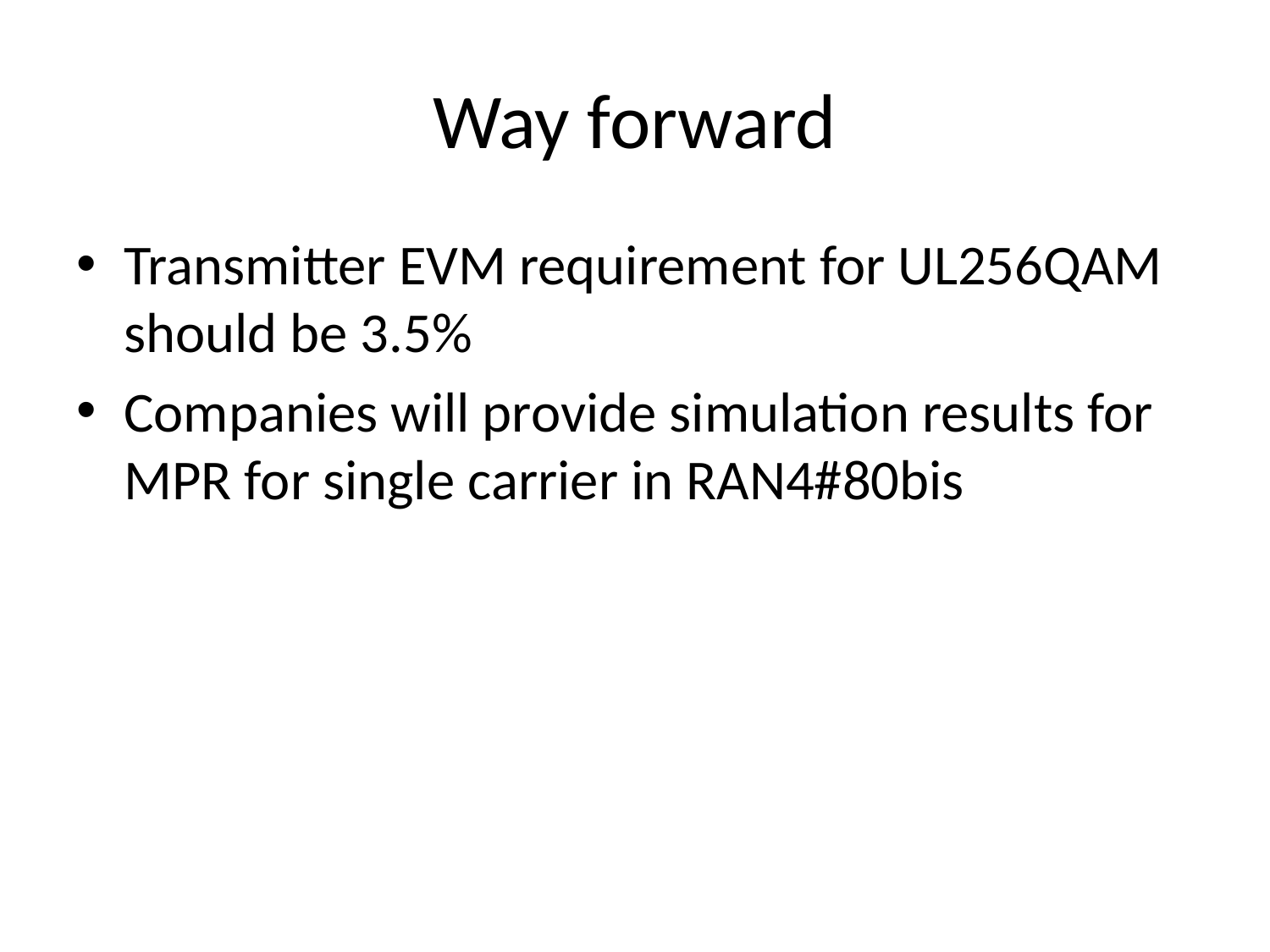

# Way forward
Transmitter EVM requirement for UL256QAM should be 3.5%
Companies will provide simulation results for MPR for single carrier in RAN4#80bis